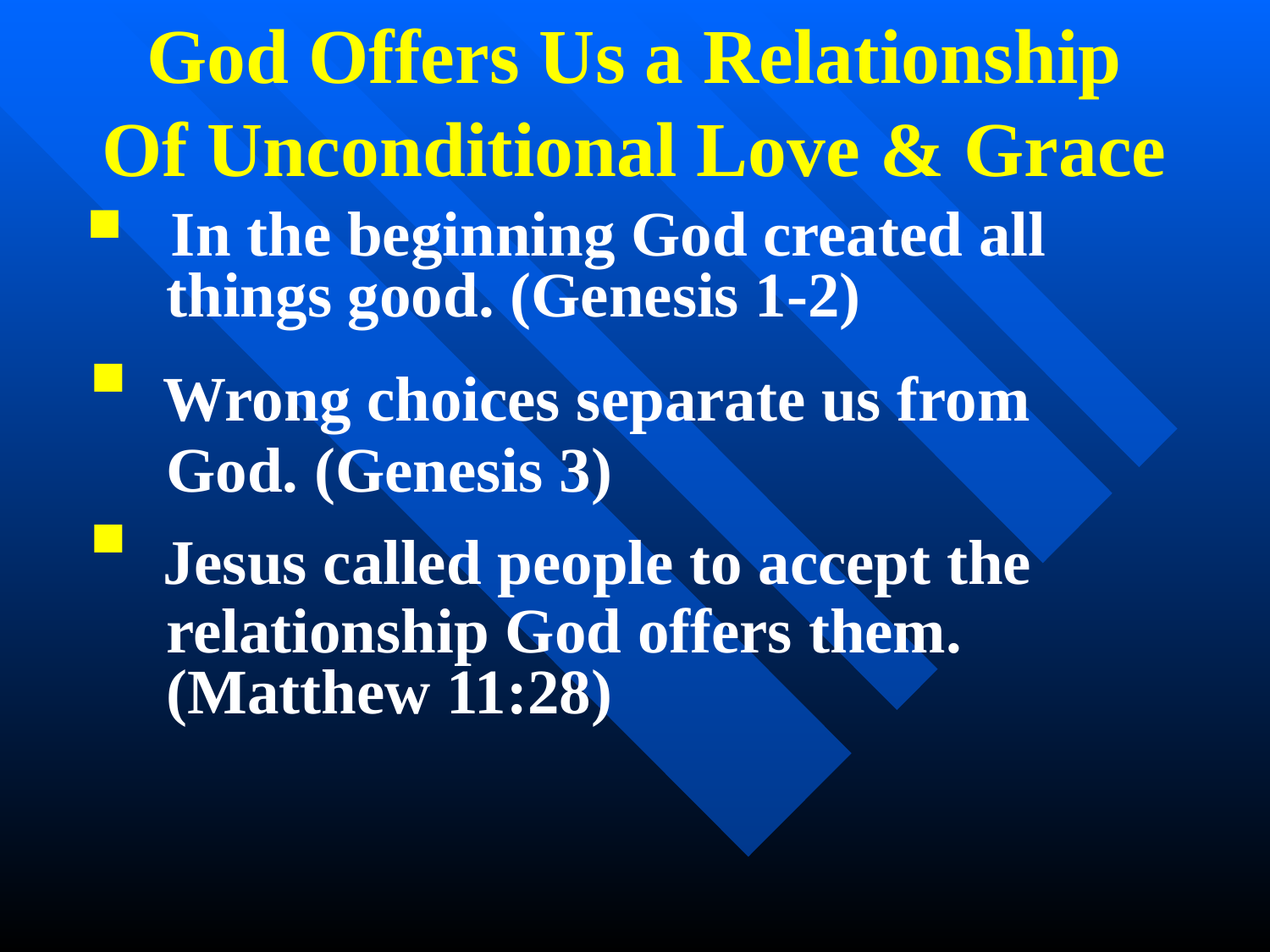

God Offers Us a Relationship
Of Unconditional Love & Grace
   In the beginning God created all
     things good. (Genesis 1-2)

  Wrong choices separate us from
     God. (Genesis 3)

  Jesus called people to accept the
     relationship God offers them.
     (Matthew 11:28)